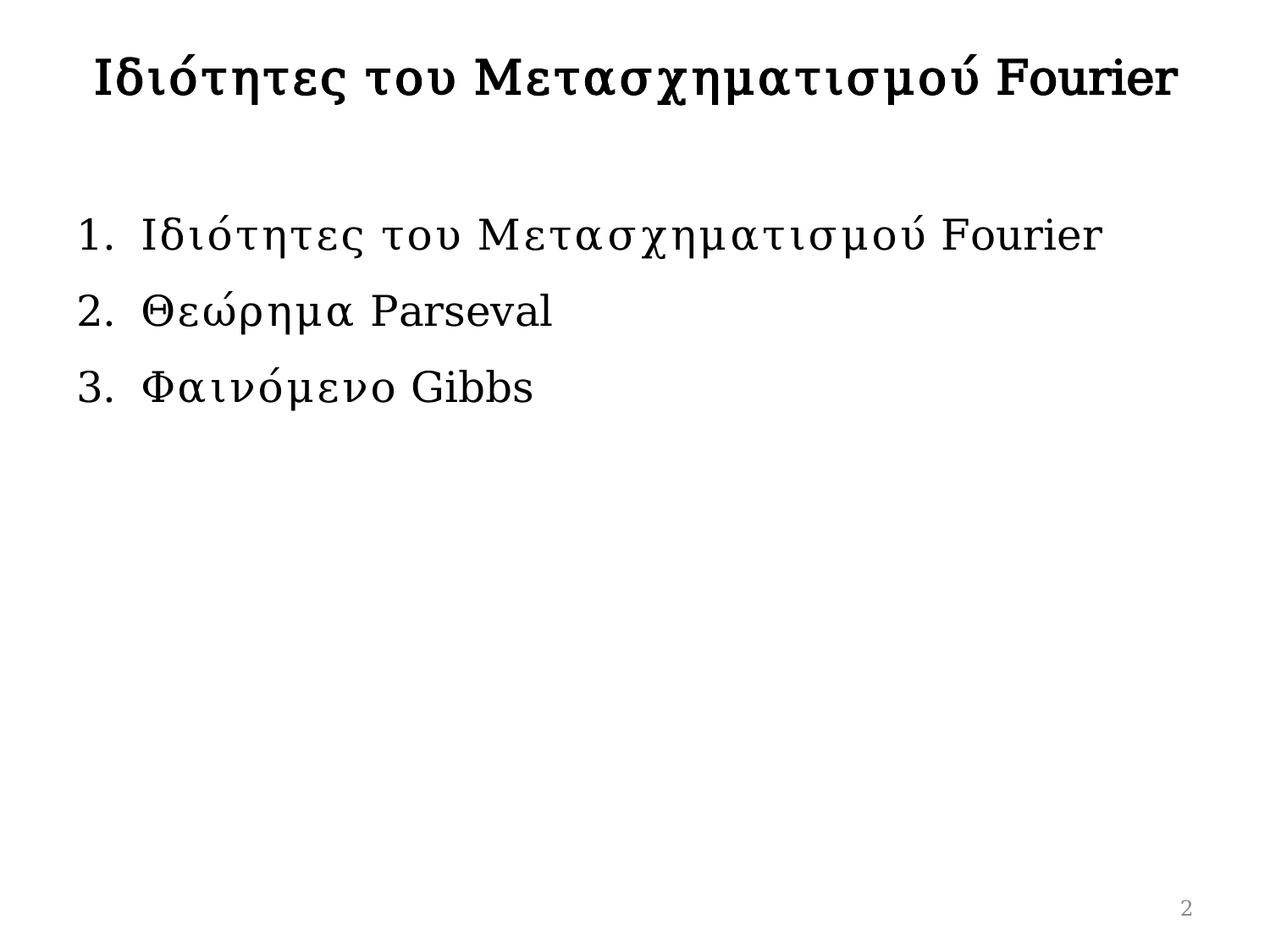

# Ιδιότητες του Μετασχηματισμού Fourier
Ιδιότητες του Μετασχηματισμού Fourier
Θεώρημα Parseval
Φαινόμενο Gibbs
2